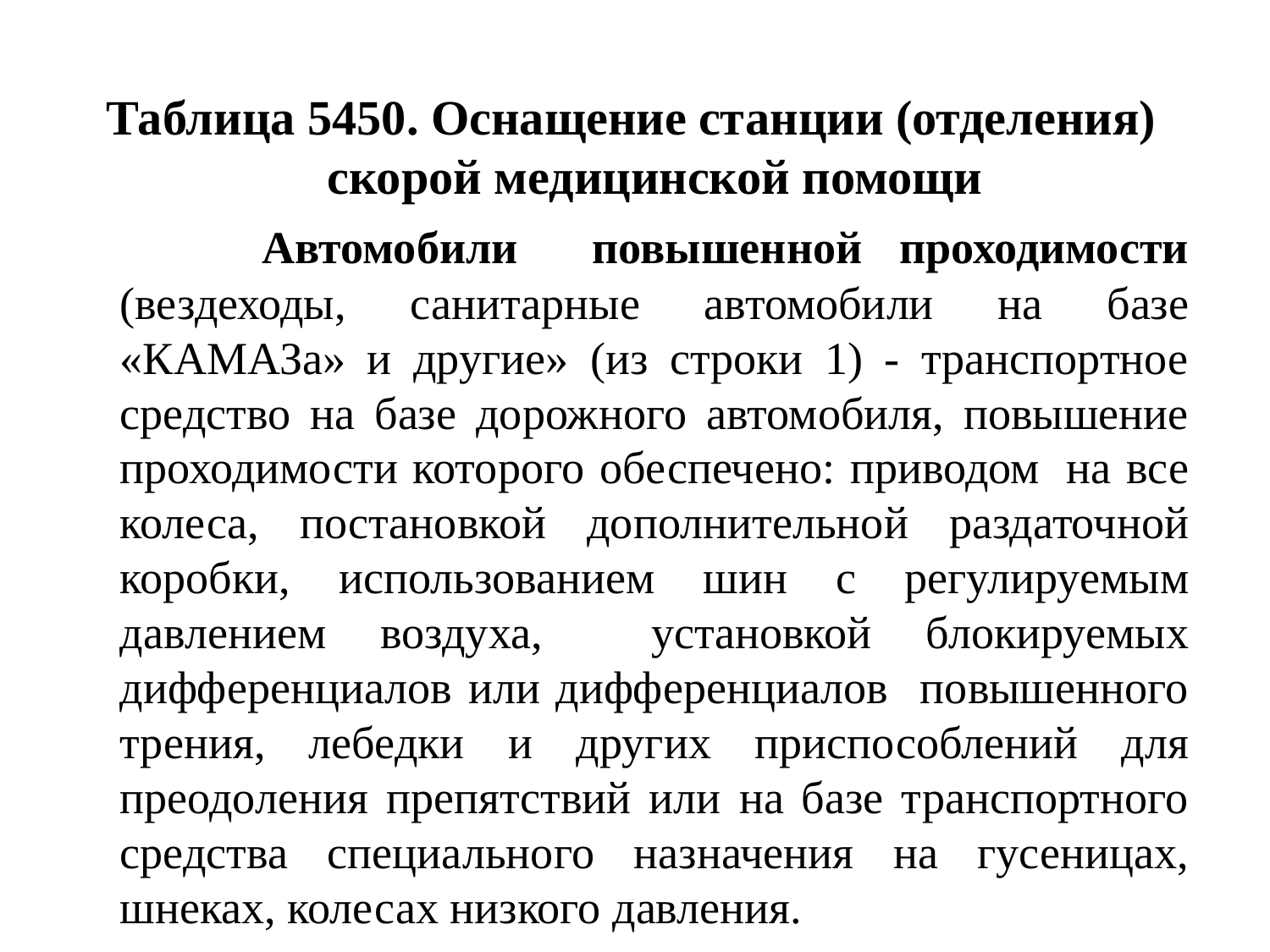

Таблица 5450. Оснащение станции (отделения) скорой медицинской помощи
     Автомобили  повышенной проходимости (вездеходы, санитарные автомобили на базе «КАМАЗа» и другие» (из строки 1) - транспортное средство на базе дорожного автомобиля, повышение проходимости которого обеспечено: приводом  на все колеса, постановкой дополнительной раздаточной коробки, использованием шин с регулируемым давлением воздуха,  установкой блокируемых дифференциалов или дифференциалов  повышенного трения, лебедки и других приспособлений для преодоления препятствий или на базе транспортного средства специального назначения на гусеницах, шнеках, колесах низкого давления.